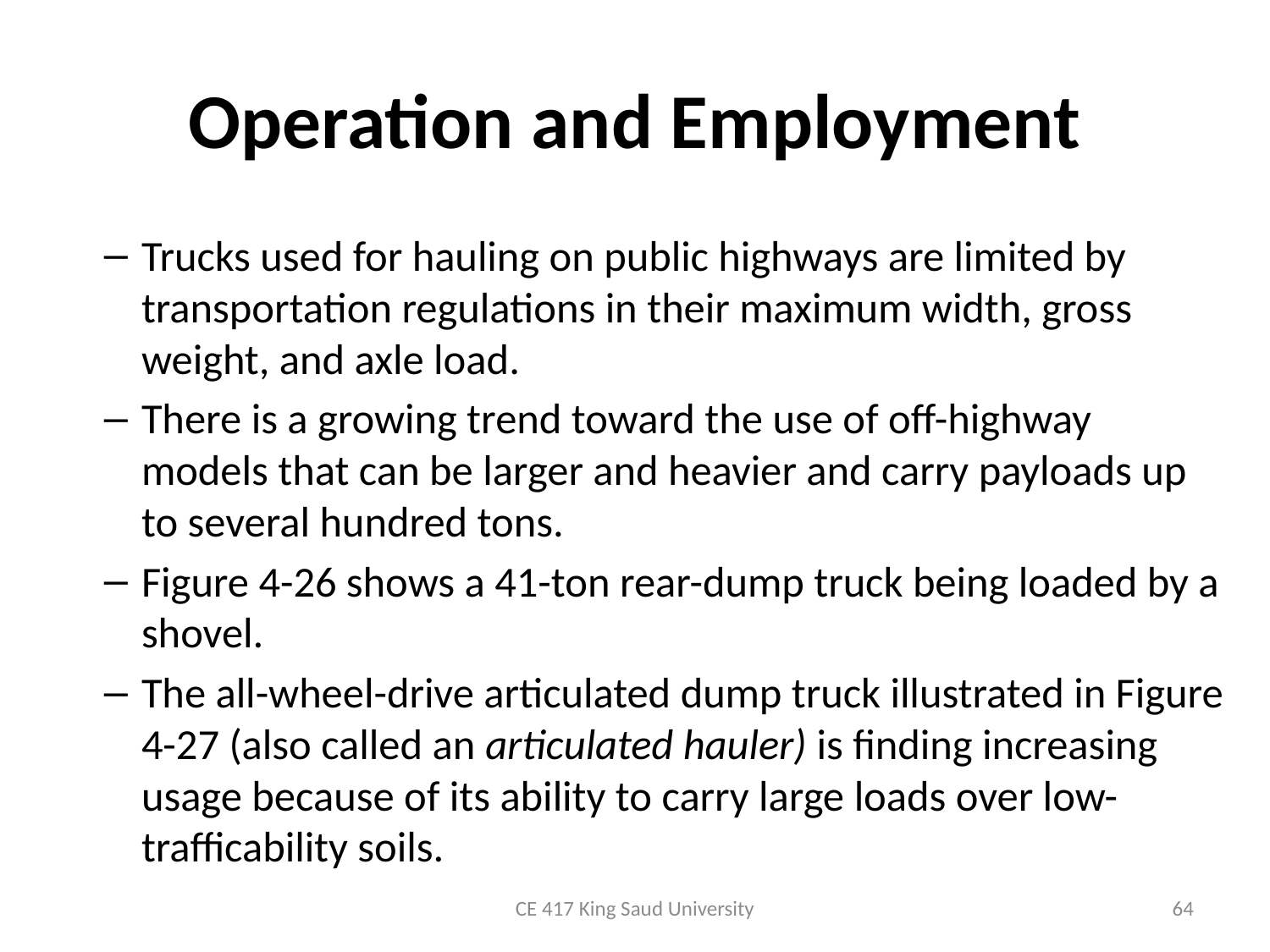

# Operation and Employment
Trucks used for hauling on public highways are limited by transportation regulations in their maximum width, gross weight, and axle load.
There is a growing trend toward the use of off-highway models that can be larger and heavier and carry payloads up to several hundred tons.
Figure 4-26 shows a 41-ton rear-dump truck being loaded by a shovel.
The all-wheel-drive articulated dump truck illustrated in Figure 4-27 (also called an articulated hauler) is finding increasing usage because of its ability to carry large loads over low-trafficability soils.
CE 417 King Saud University
64